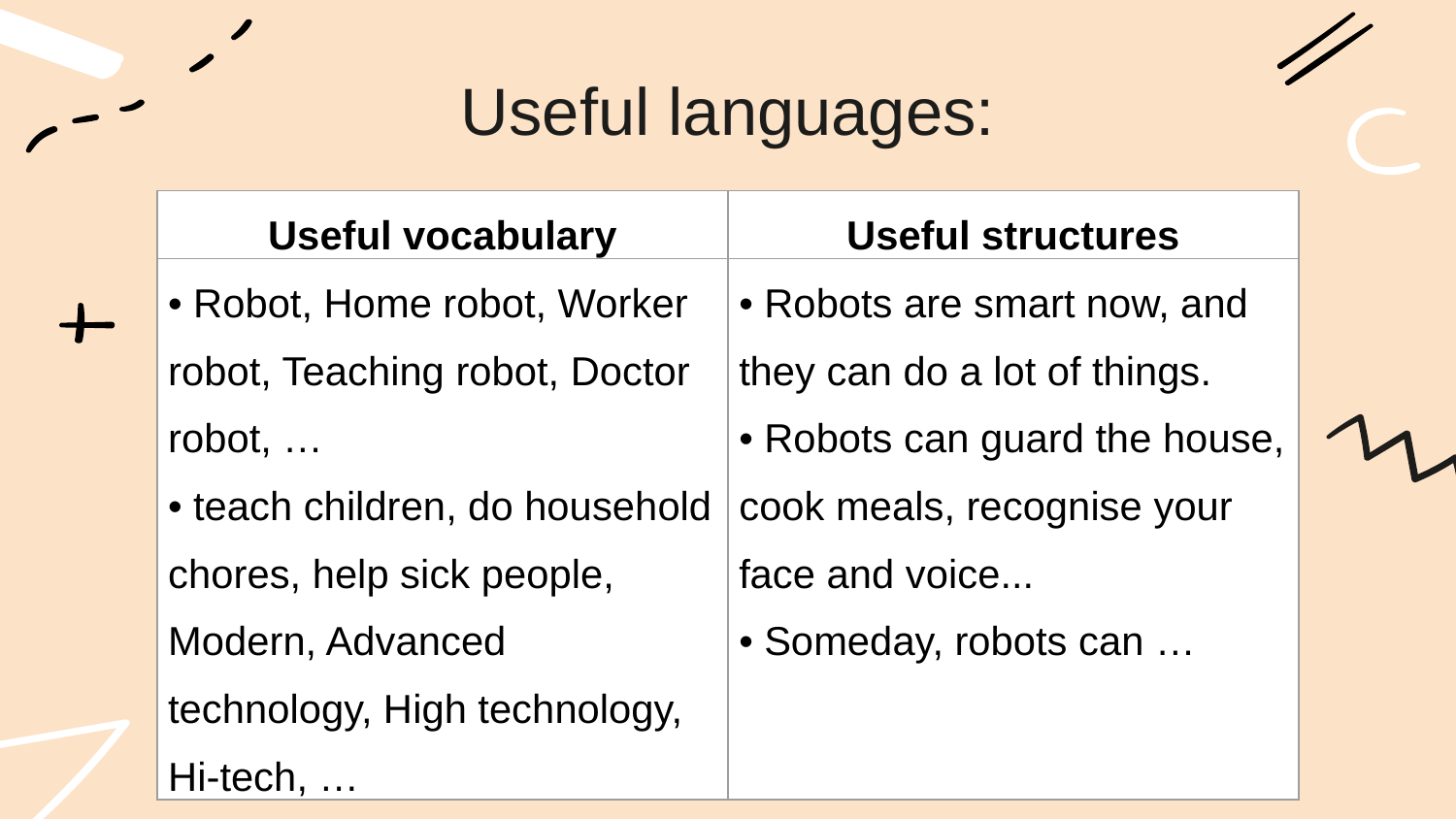

Useful languages:
| Useful vocabulary | Useful structures |
| --- | --- |
| • Robot, Home robot, Worker robot, Teaching robot, Doctor robot, … • teach children, do household chores, help sick people, Modern, Advanced technology, High technology, Hi-tech, … | • Robots are smart now, and they can do a lot of things. • Robots can guard the house, cook meals, recognise your face and voice... • Someday, robots can … |